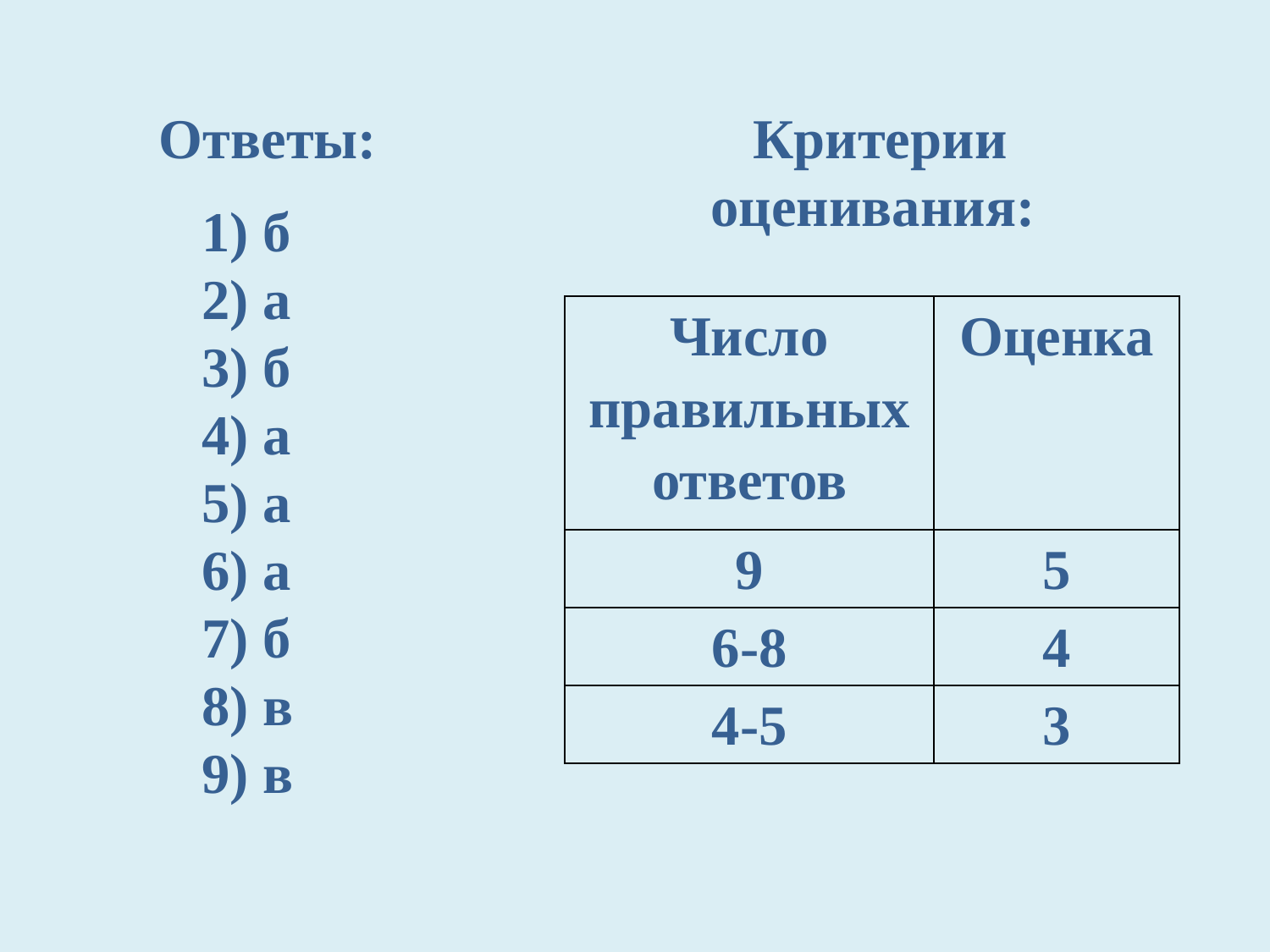

Ответы:
Критерии оценивания:
 1) б
 2) а
 3) б
 4) а
 5) а
 6) а
 7) б
 8) в
 9) в
| Число правильных ответов | Оценка |
| --- | --- |
| 9 | 5 |
| 6-8 | 4 |
| 4-5 | 3 |